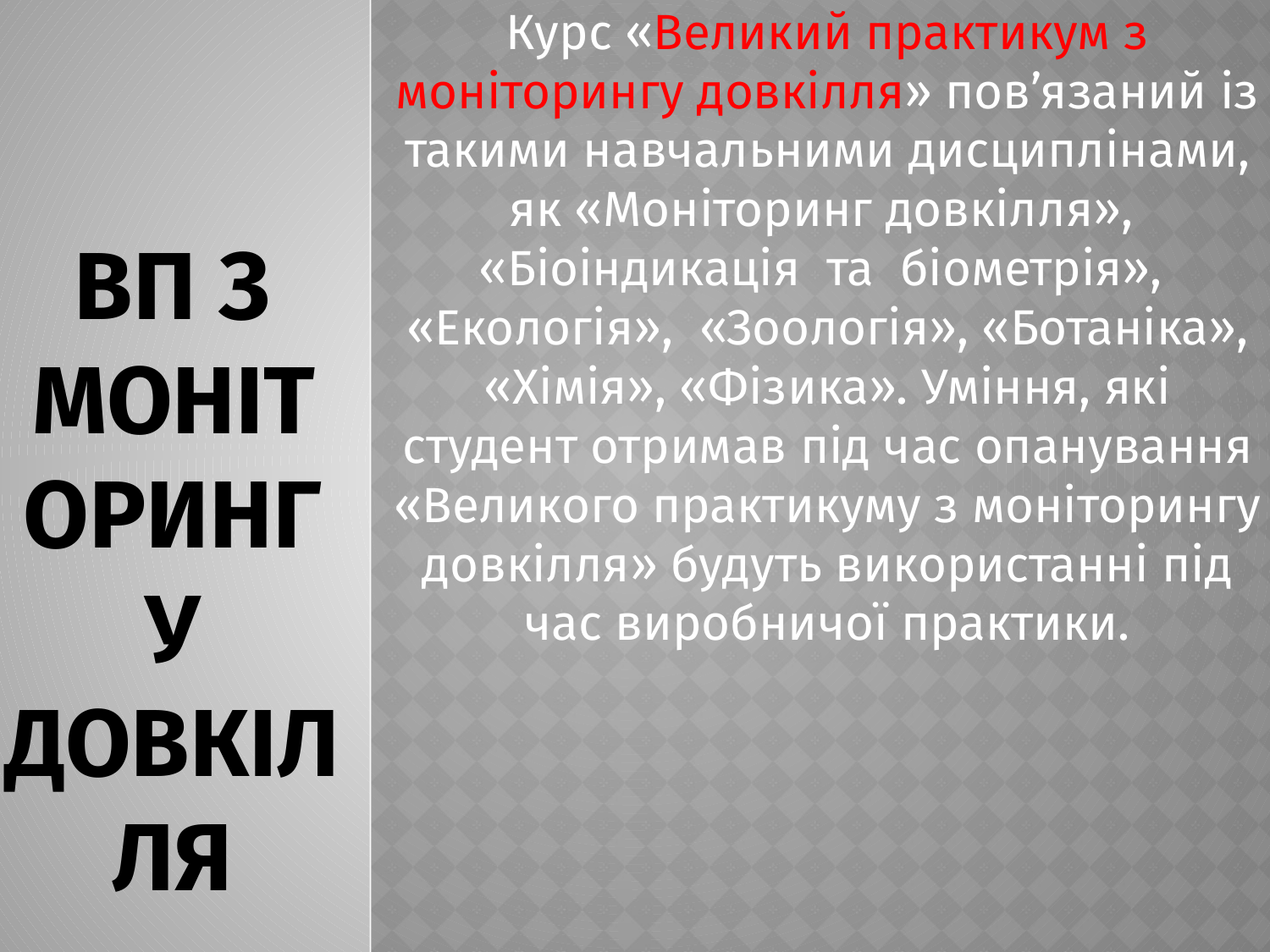

# ВП з моніторингу довкілля
Курс «Великий практикум з моніторингу довкілля» пов’язаний із такими навчальними дисциплінами, як «Моніторинг довкілля»,  «Біоіндикація  та  біометрія»,  «Екологія»,  «Зоологія», «Ботаніка», «Хімія», «Фізика». Уміння, які студент отримав під час опанування «Великого практикуму з моніторингу довкілля» будуть використанні під час виробничої практики.